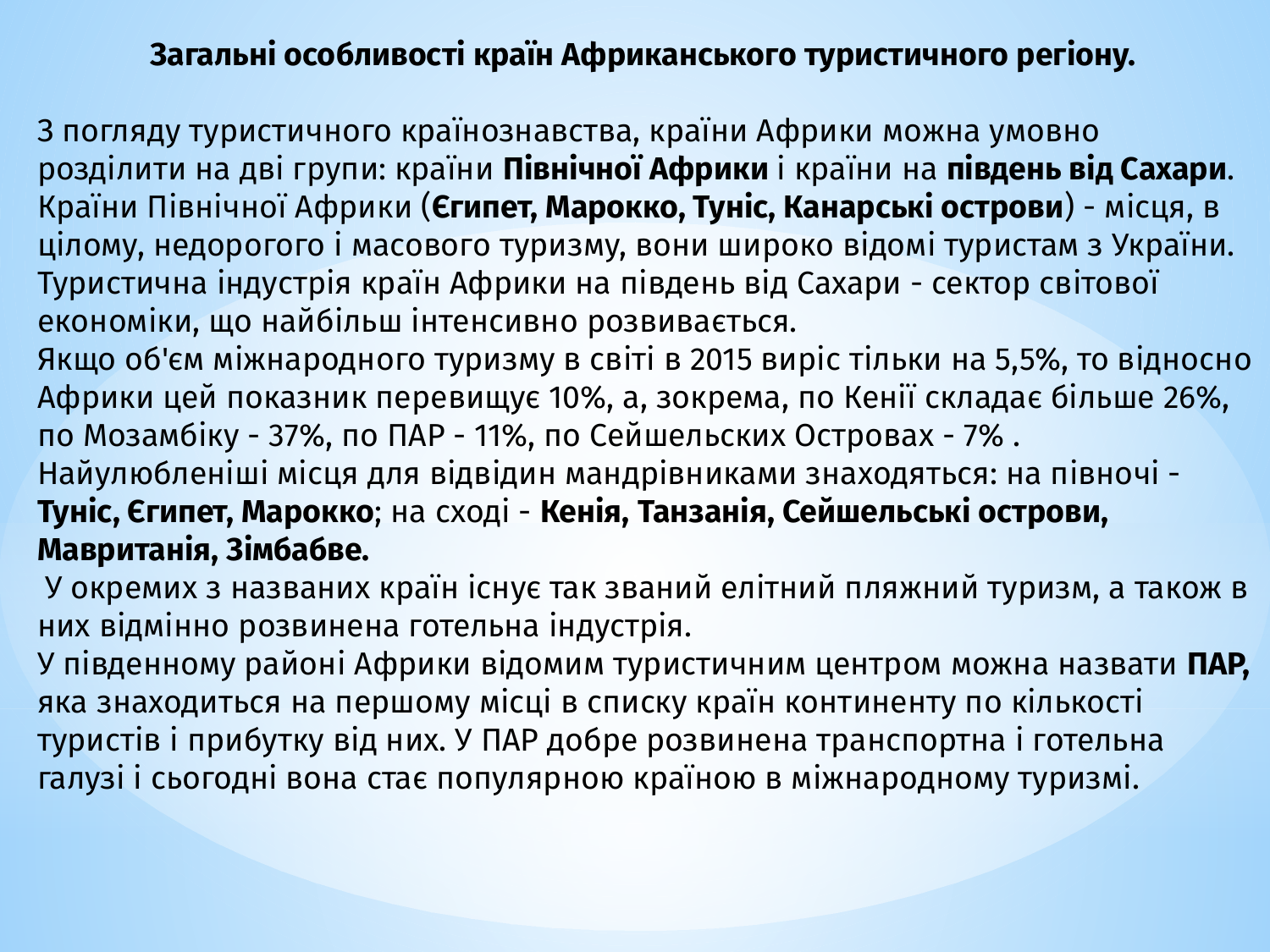

Загальні особливості країн Африканського туристичного регіону.

З погляду туристичного країнознавства, країни Африки можна умовно розділити на дві групи: країни Північної Африки і країни на південь від Сахари.
Країни Північної Африки (Єгипет, Марокко, Туніс, Канарські острови) - місця, в цілому, недорогого і масового туризму, вони широко відомі туристам з України.
Туристична індустрія країн Африки на південь від Сахари - сектор світової економіки, що найбільш інтенсивно розвивається.
Якщо об'єм міжнародного туризму в світі в 2015 виріс тільки на 5,5%, то відносно Африки цей показник перевищує 10%, а, зокрема, по Кенії складає більше 26%, по Мозамбіку - 37%, по ПАР - 11%, по Сейшельских Островах - 7% .
Найулюбленіші місця для відвідин мандрівниками знаходяться: на півночі - Туніс, Єгипет, Марокко; на сході - Кенія, Танзанія, Сейшельські острови, Мавританія, Зімбабве.
 У окремих з названих країн існує так званий елітний пляжний туризм, а також в них відмінно розвинена готельна індустрія.
У південному районі Африки відомим туристичним центром можна назвати ПАР, яка знаходиться на першому місці в списку країн континенту по кількості туристів і прибутку від них. У ПАР добре розвинена транспортна і готельна галузі і сьогодні вона стає популярною країною в міжнародному туризмі.